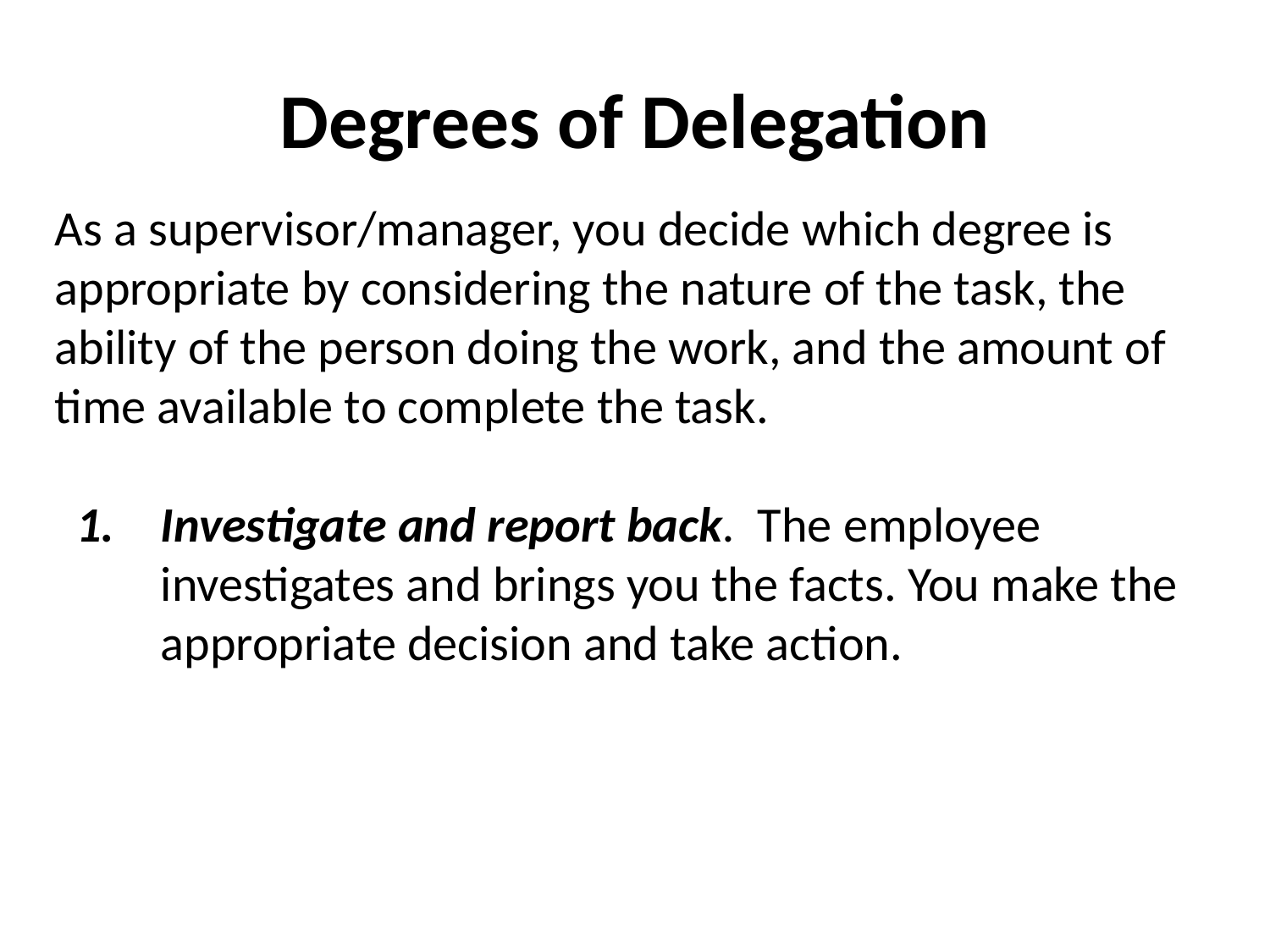

# Degrees of Delegation
As a supervisor/manager, you decide which degree is appropriate by considering the nature of the task, the ability of the person doing the work, and the amount of time available to complete the task.
Investigate and report back.  The employee investigates and brings you the facts. You make the appropriate decision and take action.